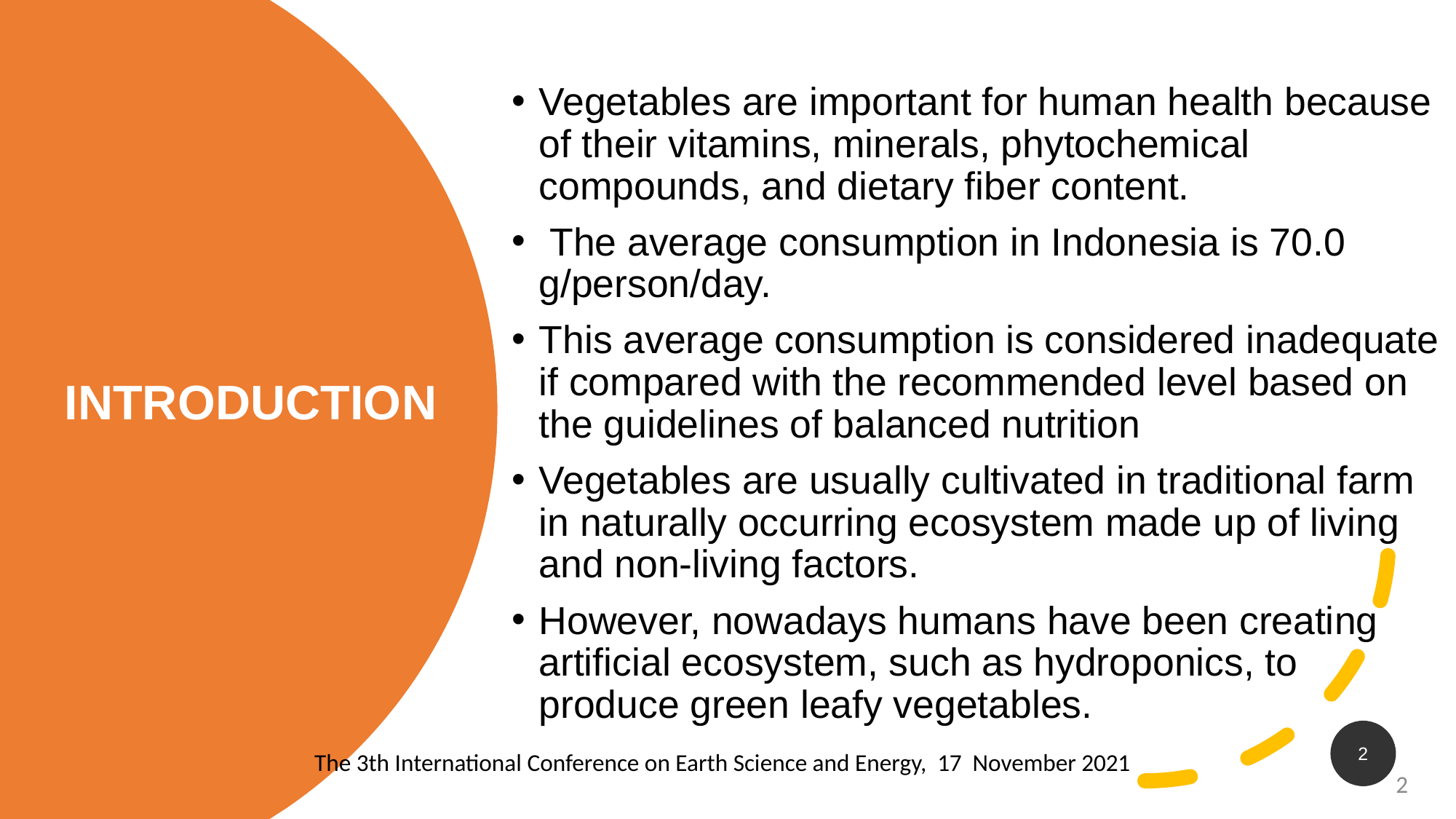

Vegetables are important for human health because of their vitamins, minerals, phytochemical compounds, and dietary fiber content.
 The average consumption in Indonesia is 70.0 g/person/day.
This average consumption is considered inadequate if compared with the recommended level based on the guidelines of balanced nutrition
Vegetables are usually cultivated in traditional farm in naturally occurring ecosystem made up of living and non-living factors.
However, nowadays humans have been creating artificial ecosystem, such as hydroponics, to produce green leafy vegetables.
# INTRODUCTION

2
The 3th International Conference on Earth Science and Energy,  17  November 2021
2